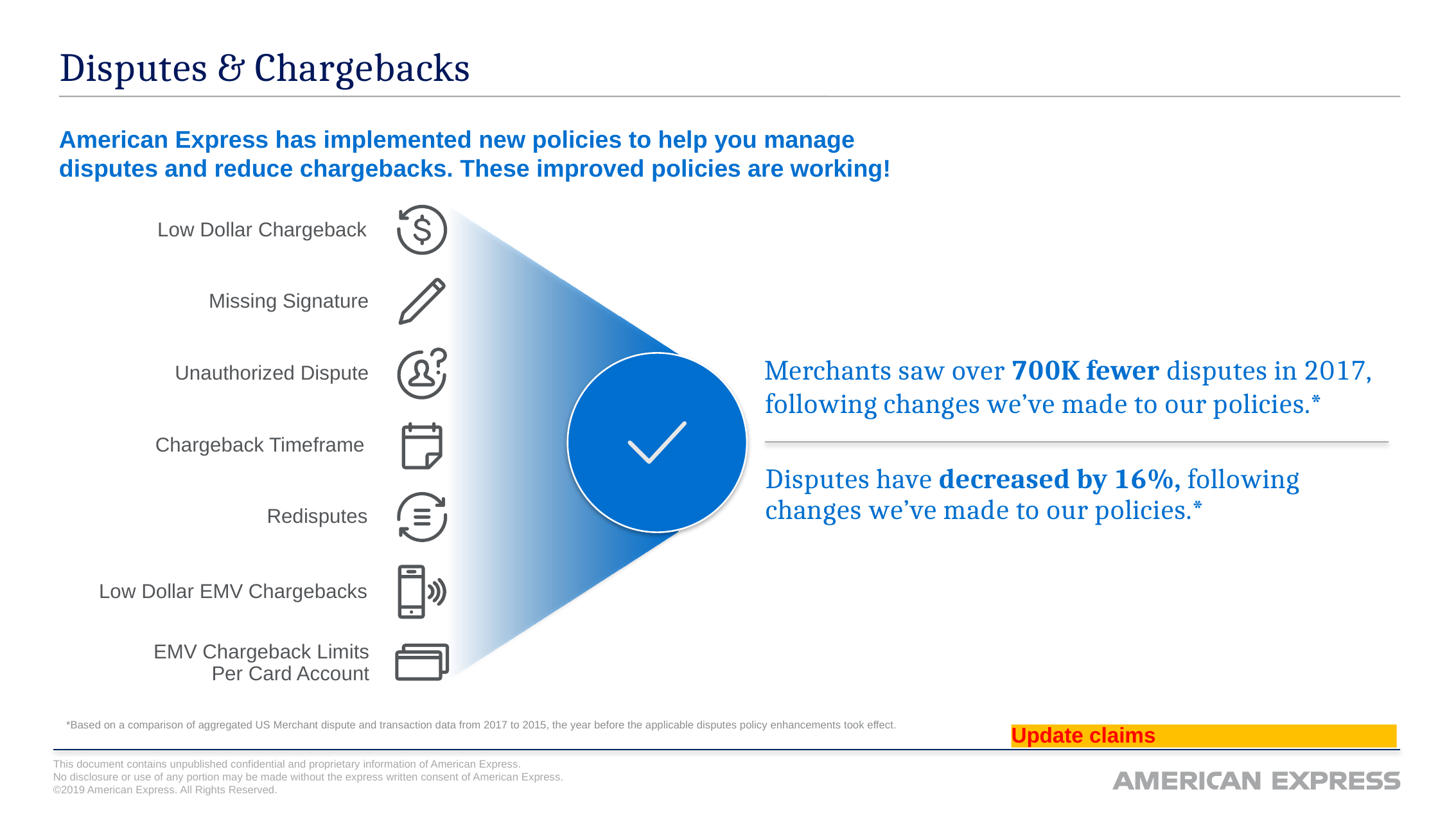

# Disputes & Chargebacks
American Express has implemented new policies to help you manage disputes and reduce chargebacks. These improved policies are working!

Low Dollar Chargeback

Missing Signature

Unauthorized Dispute

Chargeback Timeframe

Redisputes

Low Dollar EMV Chargebacks
EMV Chargeback Limits Per Card Account

Merchants saw over 700K fewer disputes in 2017, following changes we’ve made to our policies.*
Disputes have decreased by 16%, following changes we’ve made to our policies.*
*Based on a comparison of aggregated US Merchant dispute and transaction data from 2017 to 2015, the year before the applicable disputes policy enhancements took effect.
Update claims